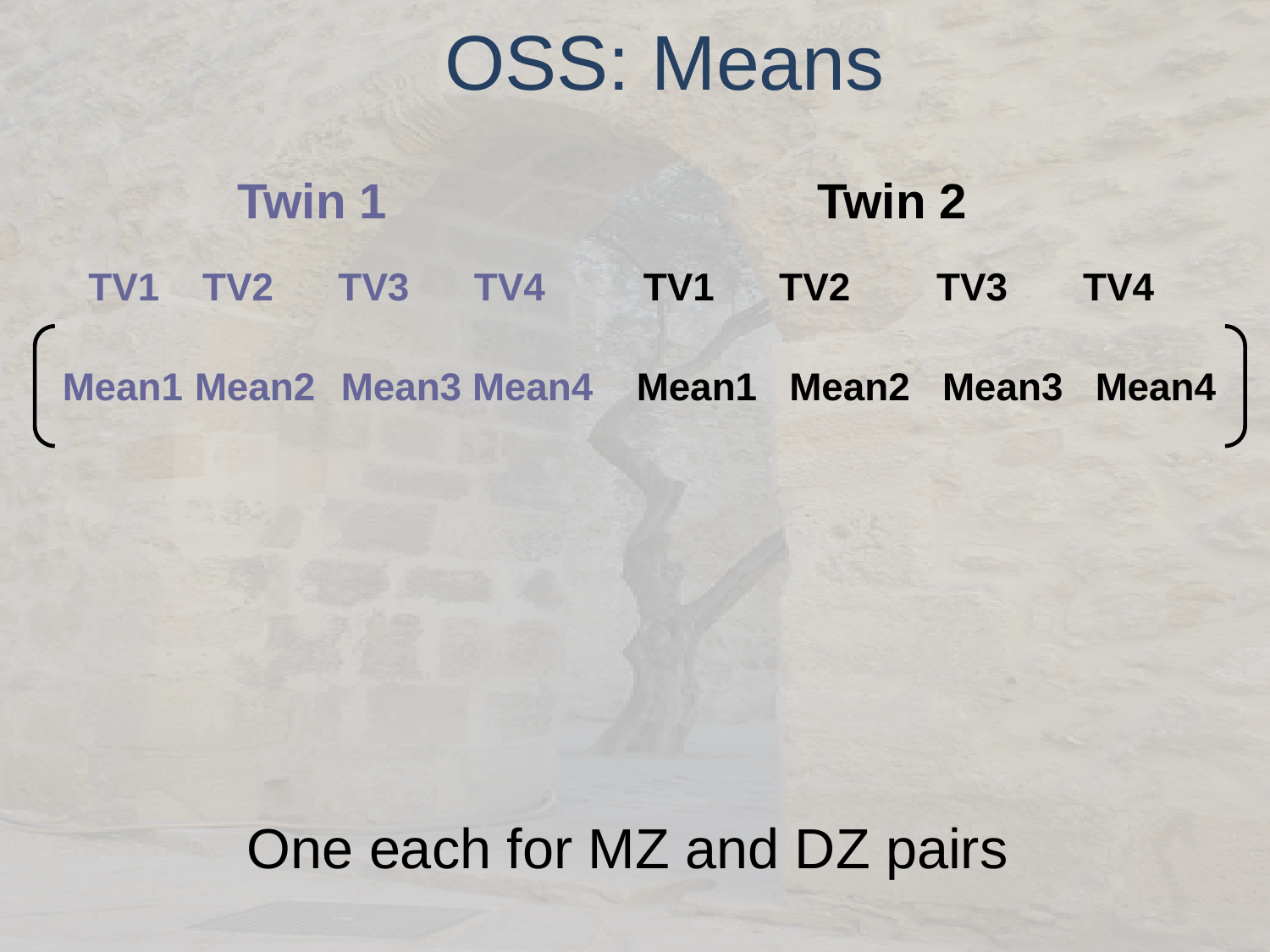

OSS: Means
Twin 1
Twin 2
 TV1    TV2      TV3      TV4	 TV1      TV2        TV3       TV4

Mean1	Mean2	Mean3 Mean4    Mean1   Mean2   Mean3   Mean4

One each for MZ and DZ pairs